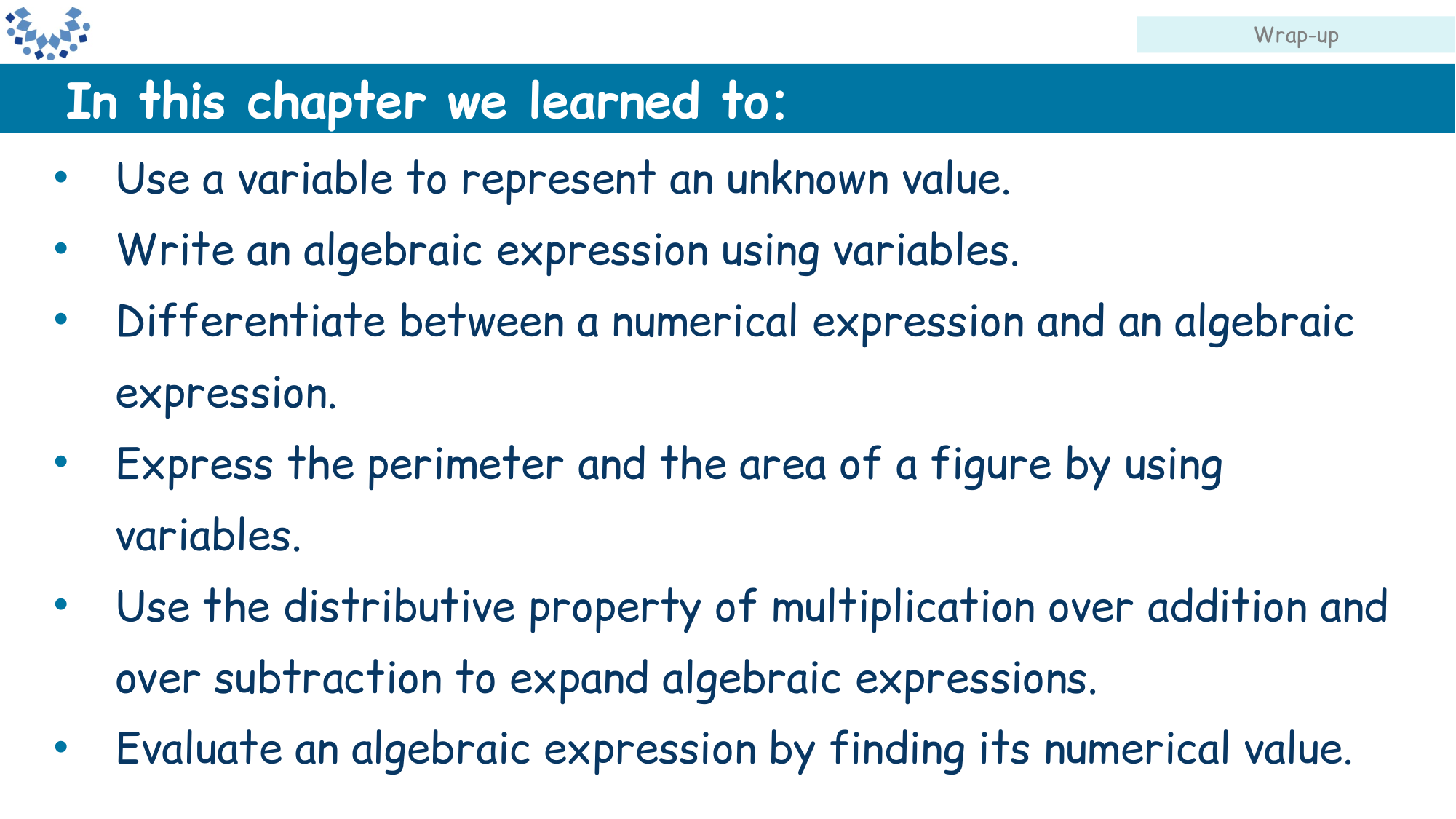

Wrap-up
In this chapter we learned to:
Use a variable to represent an unknown value.
Write an algebraic expression using variables.
Differentiate between a numerical expression and an algebraic expression.
Express the perimeter and the area of a figure by using variables.
Use the distributive property of multiplication over addition and over subtraction to expand algebraic expressions.
Evaluate an algebraic expression by finding its numerical value.